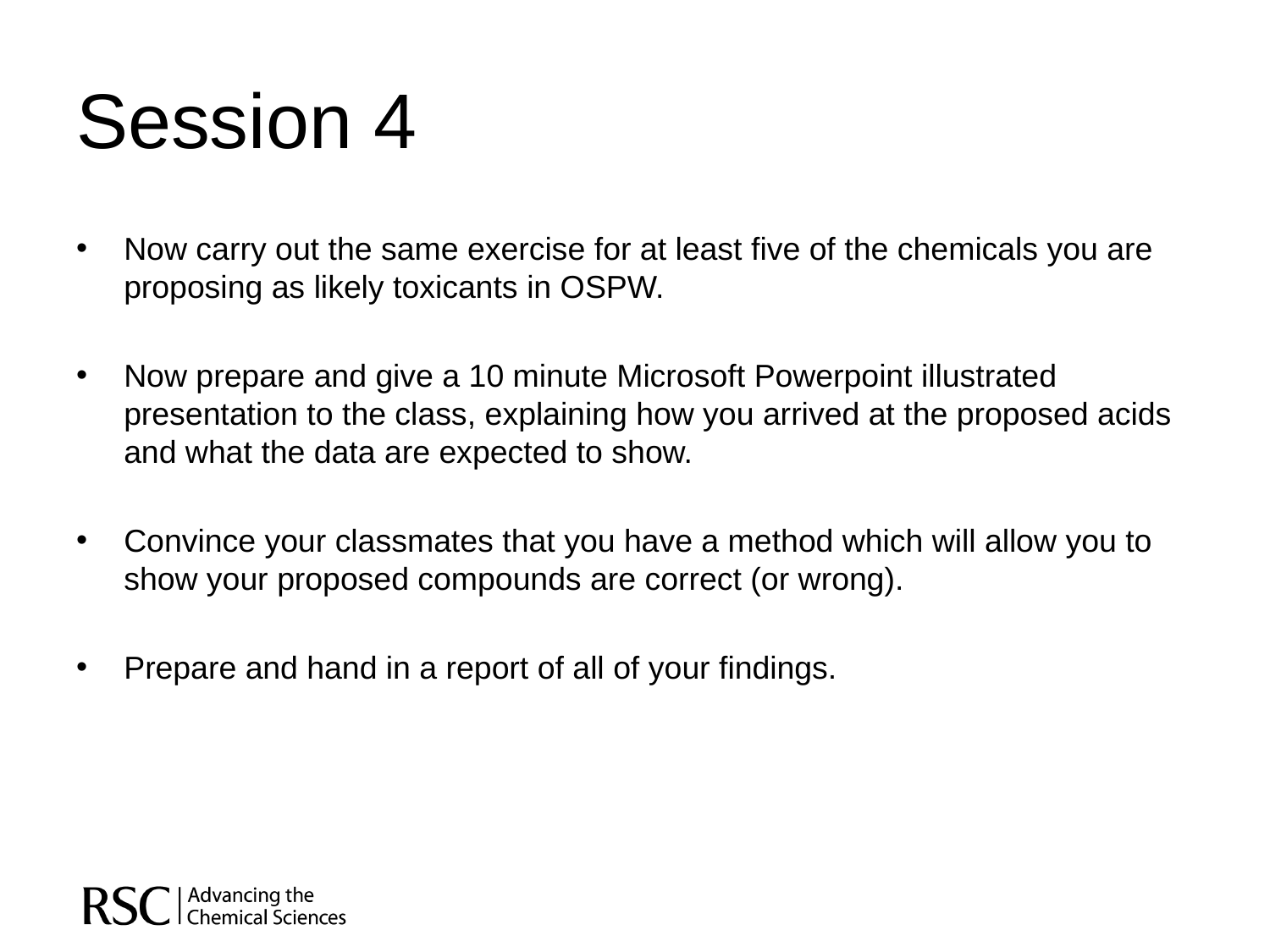

# Session 4
Now carry out the same exercise for at least five of the chemicals you are proposing as likely toxicants in OSPW.

Now prepare and give a 10 minute Microsoft Powerpoint illustrated presentation to the class, explaining how you arrived at the proposed acids and what the data are expected to show.

Convince your classmates that you have a method which will allow you to show your proposed compounds are correct (or wrong).

Prepare and hand in a report of all of your findings.